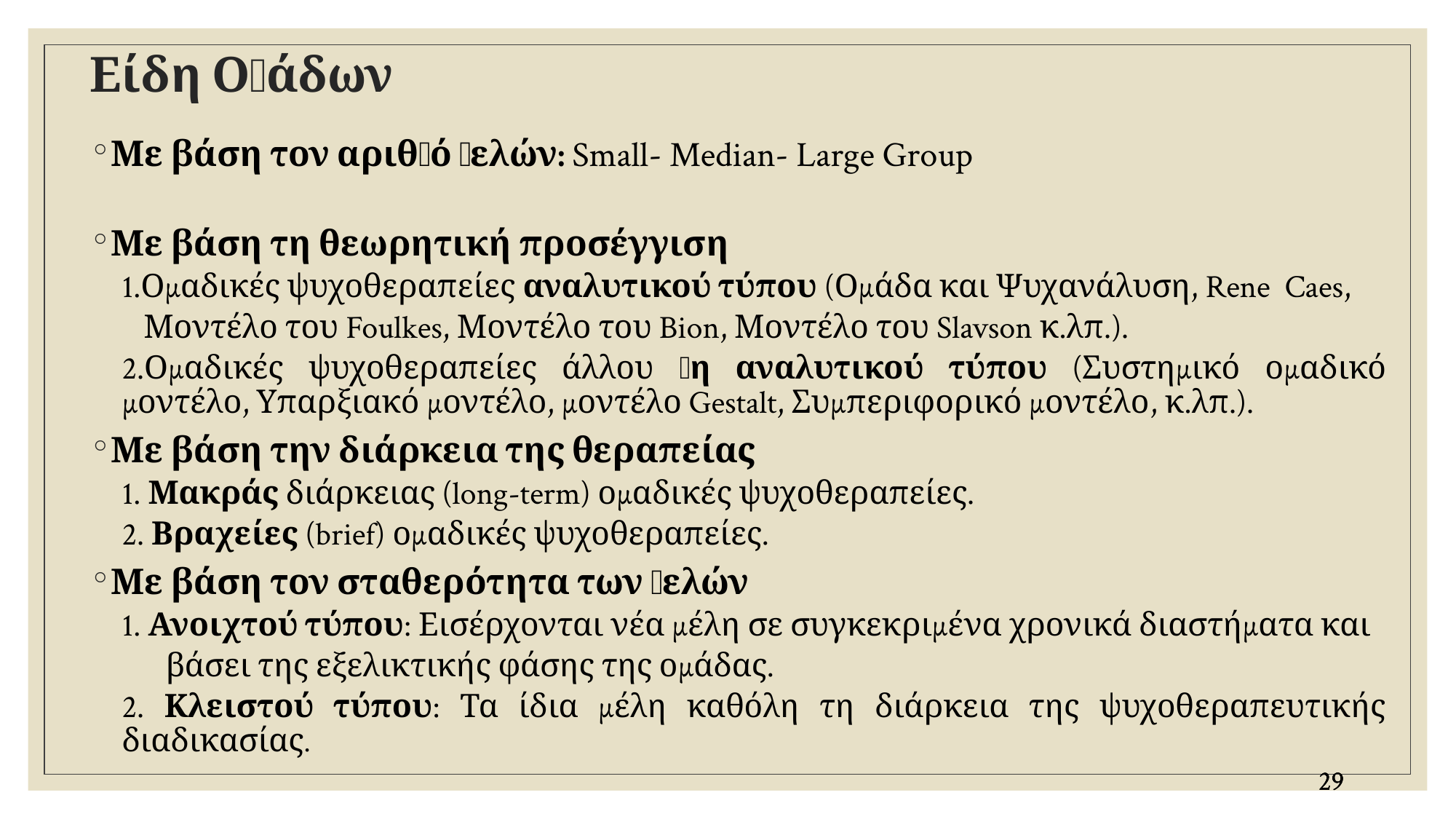

# Είδη Ομάδων
Με βάση τον αριθμό μελών: Small- Median- Large Group
Με βάση τη θεωρητική προσέγγιση
1.Ομαδικές ψυχοθεραπείες αναλυτικού τύπου (Ομάδα και Ψυχανάλυση, Rene  Caes,
   Μοντέλο του Foulkes, Μοντέλο του Bion, Μοντέλο του Slavson κ.λπ.).
2.Ομαδικές ψυχοθεραπείες άλλου μη αναλυτικού τύπου (Συστημικό ομαδικό μοντέλο, Υπαρξιακό μοντέλο, μοντέλο Gestalt, Συμπεριφορικό μοντέλο, κ.λπ.).
Με βάση την διάρκεια της θεραπείας
1. Μακράς διάρκειας (long-term) ομαδικές ψυχοθεραπείες.
2. Βραχείες (brief) ομαδικές ψυχοθεραπείες.
Με βάση τον σταθερότητα των μελών
1. Ανοιχτού τύπου: Εισέρχονται νέα μέλη σε συγκεκριμένα χρονικά διαστήματα και
      βάσει της εξελικτικής φάσης της ομάδας.
2. Κλειστού τύπου: Τα ίδια μέλη καθόλη τη διάρκεια της ψυχοθεραπευτικής διαδικασίας.

29
29
29